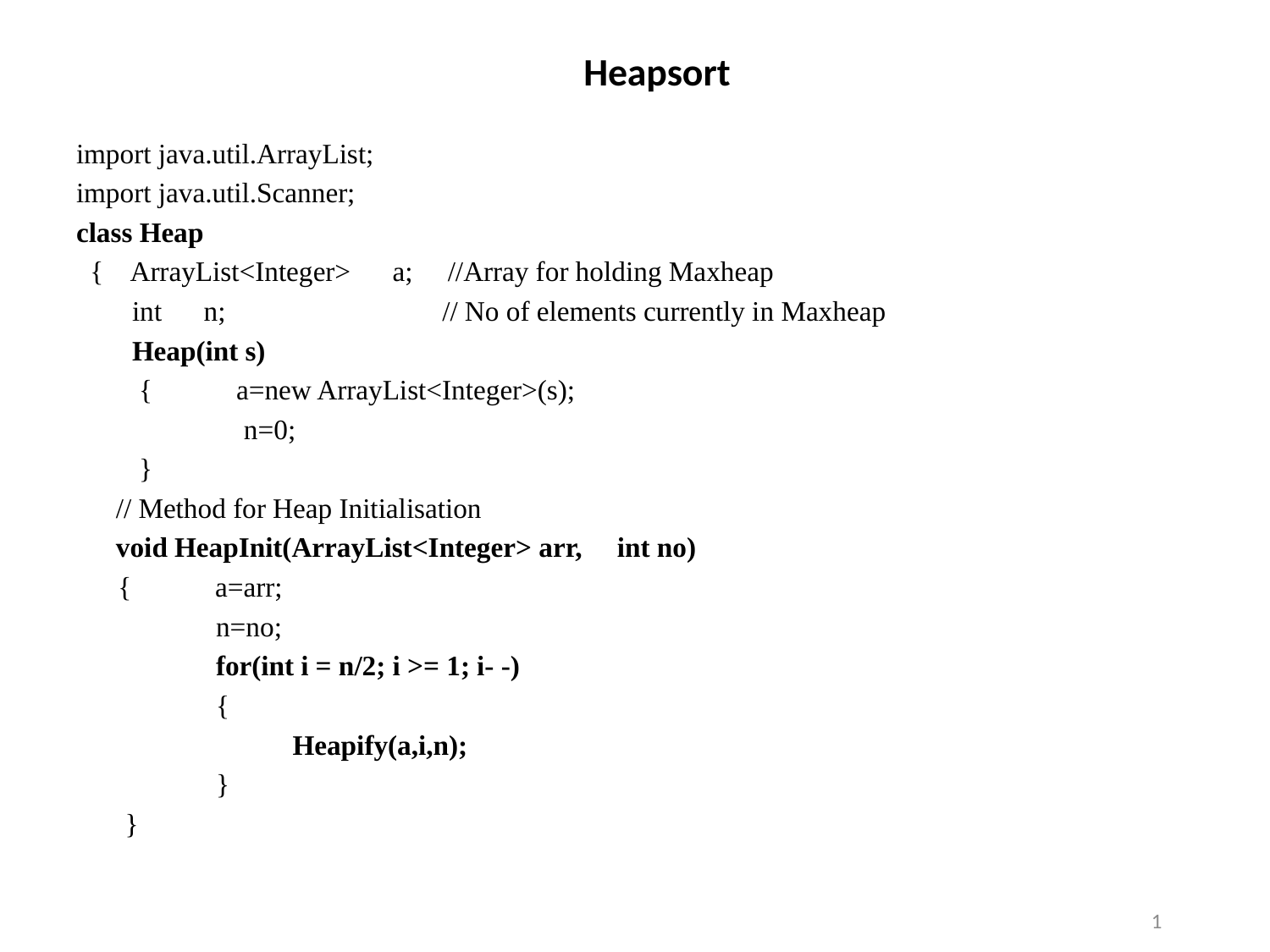

# Heapsort
import java.util.ArrayList;
import java.util.Scanner;
class Heap
  {    ArrayList<Integer>      a;     //Array for holding Maxheap
        int      n;                               // No of elements currently in Maxheap
        Heap(int s)
         {            a=new ArrayList<Integer>(s);
                        n=0;
         }
	// Method for Heap Initialisation
	void HeapInit(ArrayList<Integer> arr,     int no)
      {            a=arr;
                    n=no;
                    for(int i = n/2; i >= 1; i- -)
                    {
                               Heapify(a,i,n);
                    }
       }

1